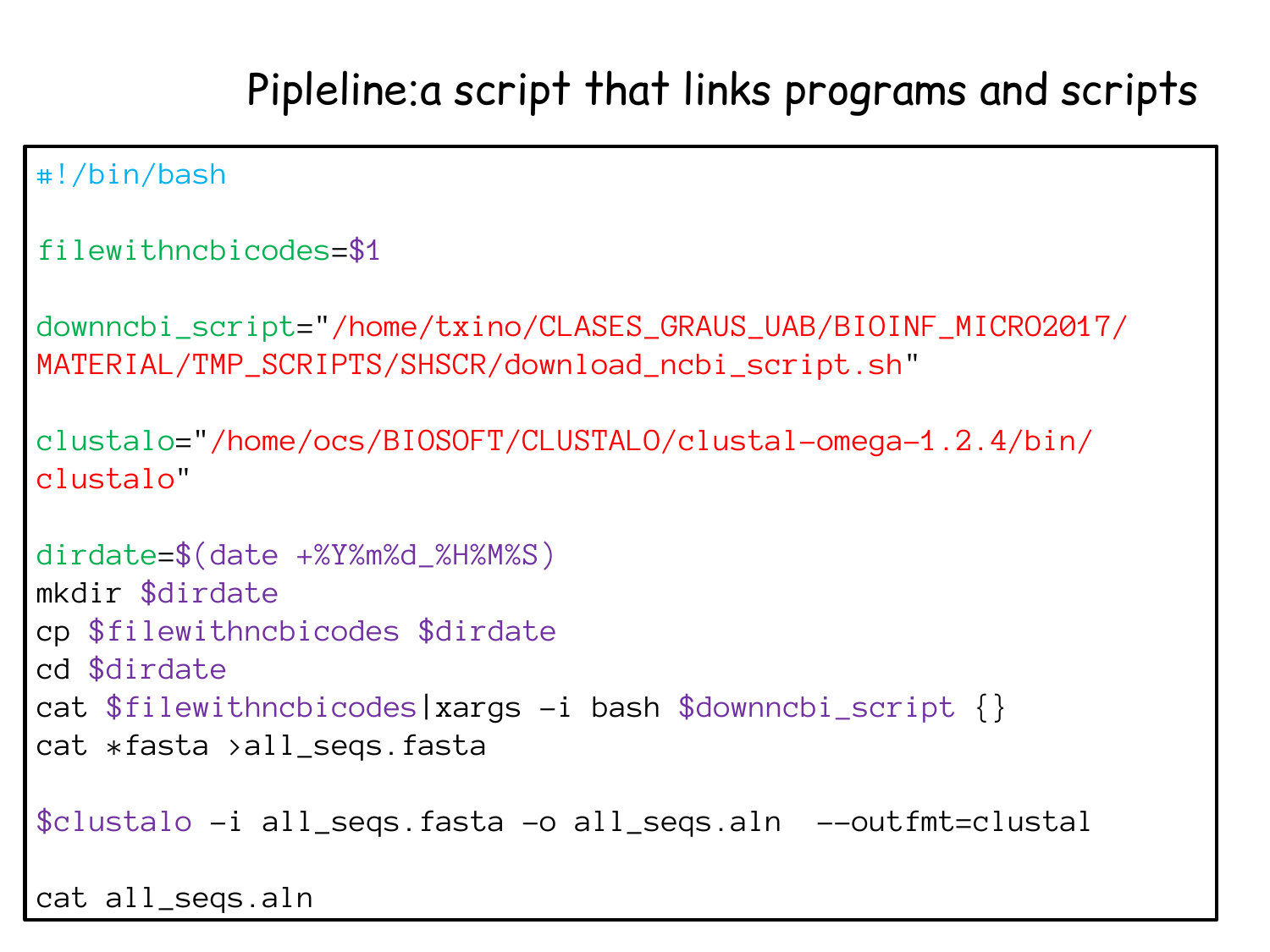

Pipleline:a script that links programs and scripts
#!/bin/bash

filewithncbicodes=$1

downncbi_script="/home/txino/CLASES_GRAUS_UAB/BIOINF_MICRO2017/MATERIAL/TMP_SCRIPTS/SHSCR/download_ncbi_script.sh"

clustalo="/home/ocs/BIOSOFT/CLUSTALO/clustal-omega-1.2.4/bin/clustalo"

dirdate=$(date +%Y%m%d_%H%M%S)
mkdir $dirdate
cp $filewithncbicodes $dirdate
cd $dirdate
cat $filewithncbicodes|xargs -i bash $downncbi_script {}
cat *fasta >all_seqs.fasta

$clustalo -i all_seqs.fasta -o all_seqs.aln  --outfmt=clustal

cat all_seqs.aln